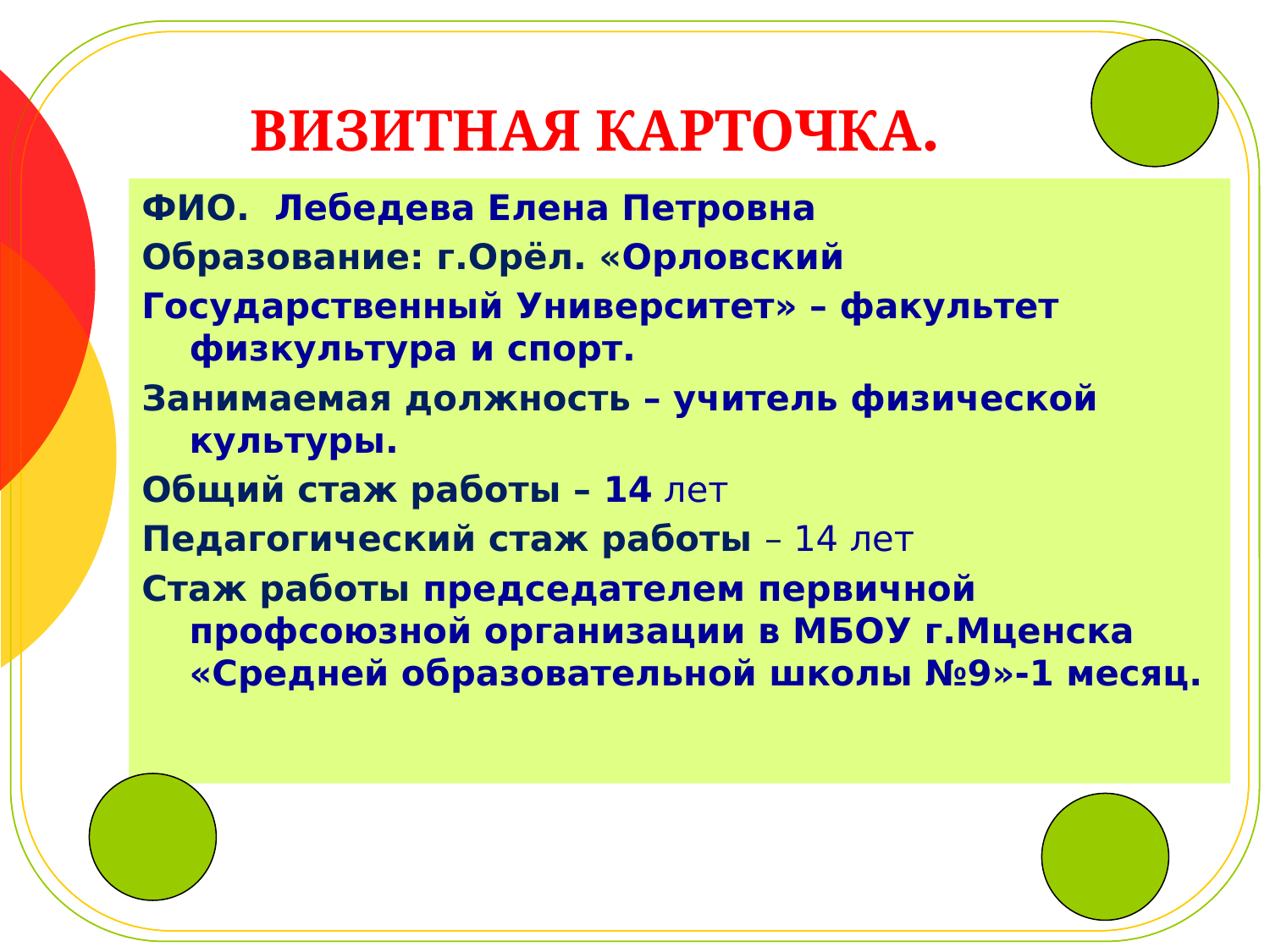

# ВИЗИТНАЯ КАРТОЧКА.
ФИО.  Лебедева Елена Петровна
Образование: г.Орёл. «Орловский
Государственный Университет» – факультет физкультура и спорт.
Занимаемая должность – учитель физической культуры.
Общий стаж работы – 14 лет
Педагогический стаж работы – 14 лет
Стаж работы председателем первичной профсоюзной организации в МБОУ г.Мценска «Средней образовательной школы №9»-1 месяц.